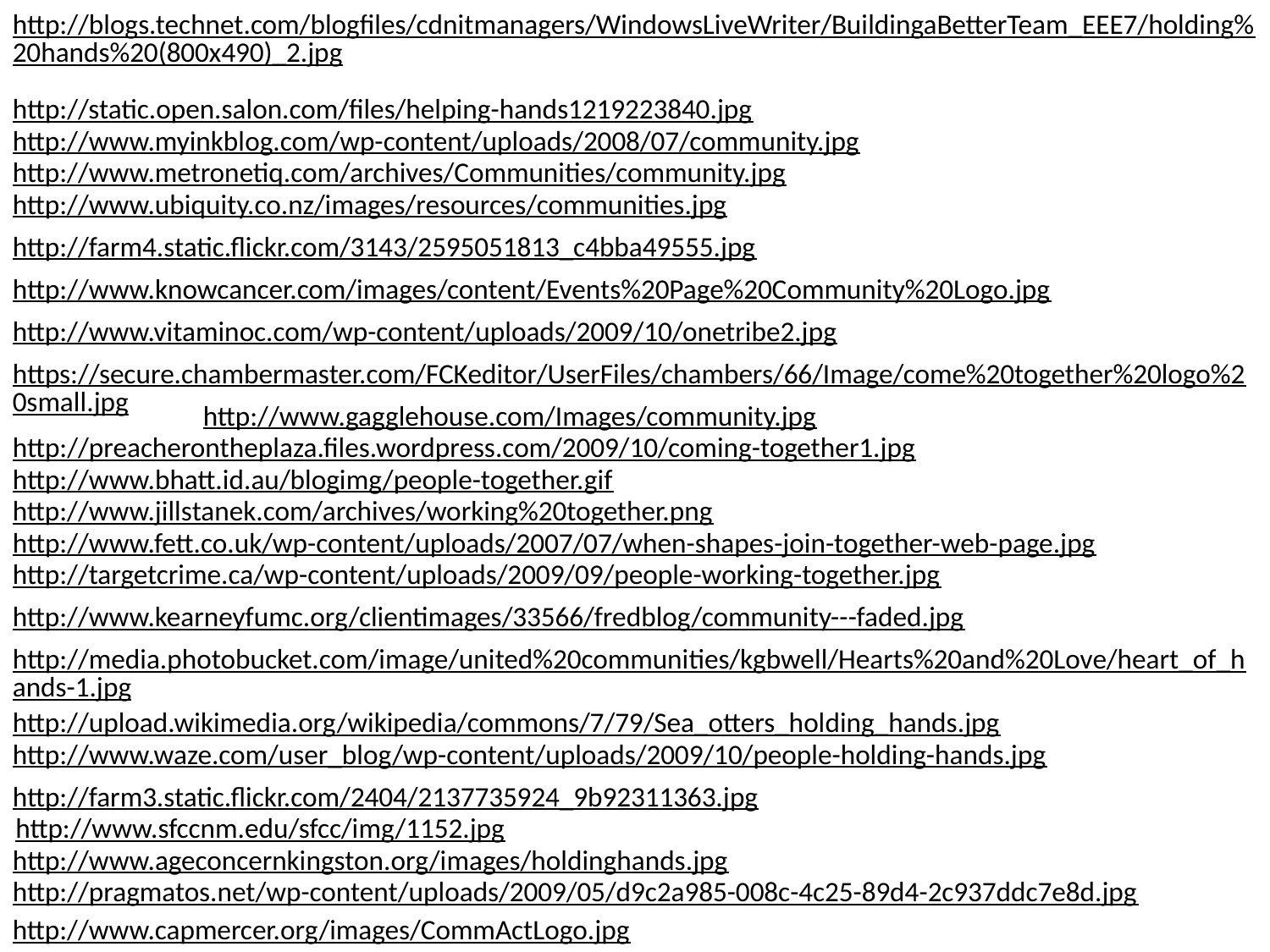

http://blogs.technet.com/blogfiles/cdnitmanagers/WindowsLiveWriter/BuildingaBetterTeam_EEE7/holding%20hands%20(800x490)_2.jpg
http://static.open.salon.com/files/helping-hands1219223840.jpg
http://www.myinkblog.com/wp-content/uploads/2008/07/community.jpg
http://www.metronetiq.com/archives/Communities/community.jpg
http://www.ubiquity.co.nz/images/resources/communities.jpg
http://farm4.static.flickr.com/3143/2595051813_c4bba49555.jpg
http://www.knowcancer.com/images/content/Events%20Page%20Community%20Logo.jpg
http://www.vitaminoc.com/wp-content/uploads/2009/10/onetribe2.jpg
https://secure.chambermaster.com/FCKeditor/UserFiles/chambers/66/Image/come%20together%20logo%20small.jpg
http://www.gagglehouse.com/Images/community.jpg
http://preacherontheplaza.files.wordpress.com/2009/10/coming-together1.jpg
http://www.bhatt.id.au/blogimg/people-together.gif
http://www.jillstanek.com/archives/working%20together.png
http://www.fett.co.uk/wp-content/uploads/2007/07/when-shapes-join-together-web-page.jpg
http://targetcrime.ca/wp-content/uploads/2009/09/people-working-together.jpg
http://www.kearneyfumc.org/clientimages/33566/fredblog/community---faded.jpg
http://media.photobucket.com/image/united%20communities/kgbwell/Hearts%20and%20Love/heart_of_hands-1.jpg
http://upload.wikimedia.org/wikipedia/commons/7/79/Sea_otters_holding_hands.jpg
http://www.waze.com/user_blog/wp-content/uploads/2009/10/people-holding-hands.jpg
http://farm3.static.flickr.com/2404/2137735924_9b92311363.jpg
http://www.sfccnm.edu/sfcc/img/1152.jpg
http://www.ageconcernkingston.org/images/holdinghands.jpg
http://pragmatos.net/wp-content/uploads/2009/05/d9c2a985-008c-4c25-89d4-2c937ddc7e8d.jpg
http://www.capmercer.org/images/CommActLogo.jpg